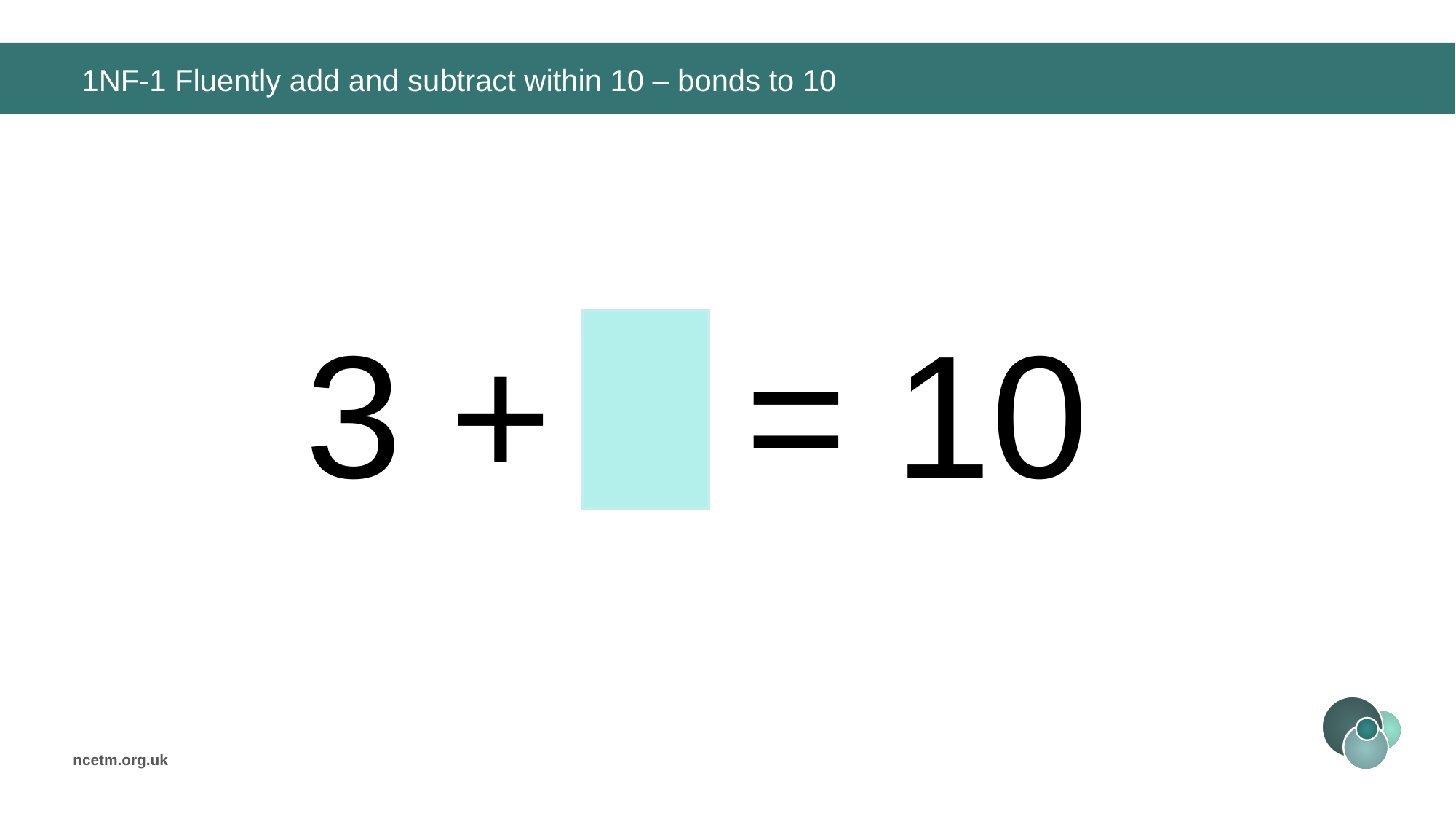

# 1NF-1 Fluently add and subtract within 10 – bonds to 10
3 + 7 =
10